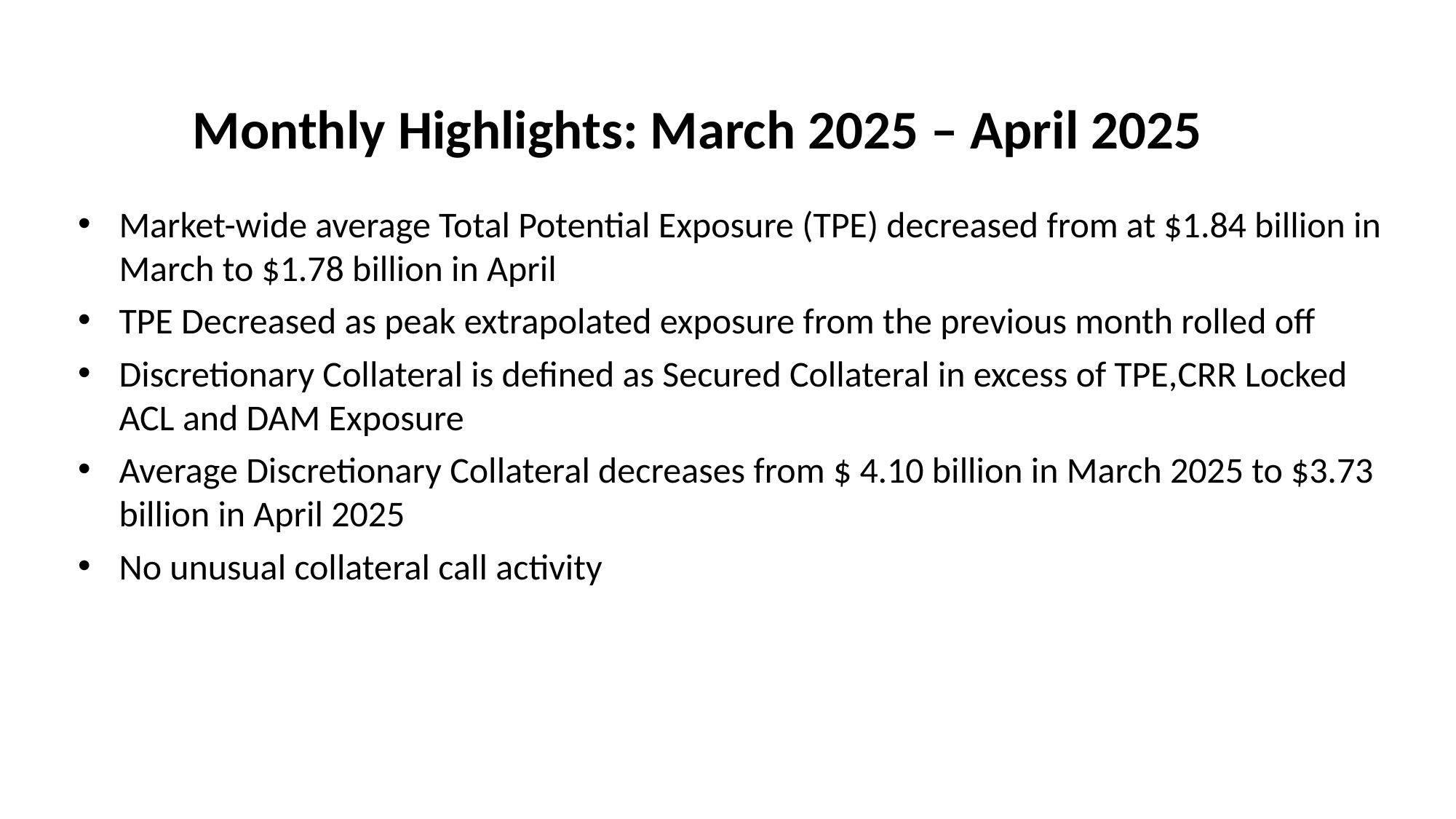

# Monthly Highlights: March 2025 – April 2025
Market-wide average Total Potential Exposure (TPE) decreased from at $1.84 billion in March to $1.78 billion in April
TPE Decreased as peak extrapolated exposure from the previous month rolled off
Discretionary Collateral is defined as Secured Collateral in excess of TPE,CRR Locked ACL and DAM Exposure
Average Discretionary Collateral decreases from $ 4.10 billion in March 2025 to $3.73 billion in April 2025
No unusual collateral call activity